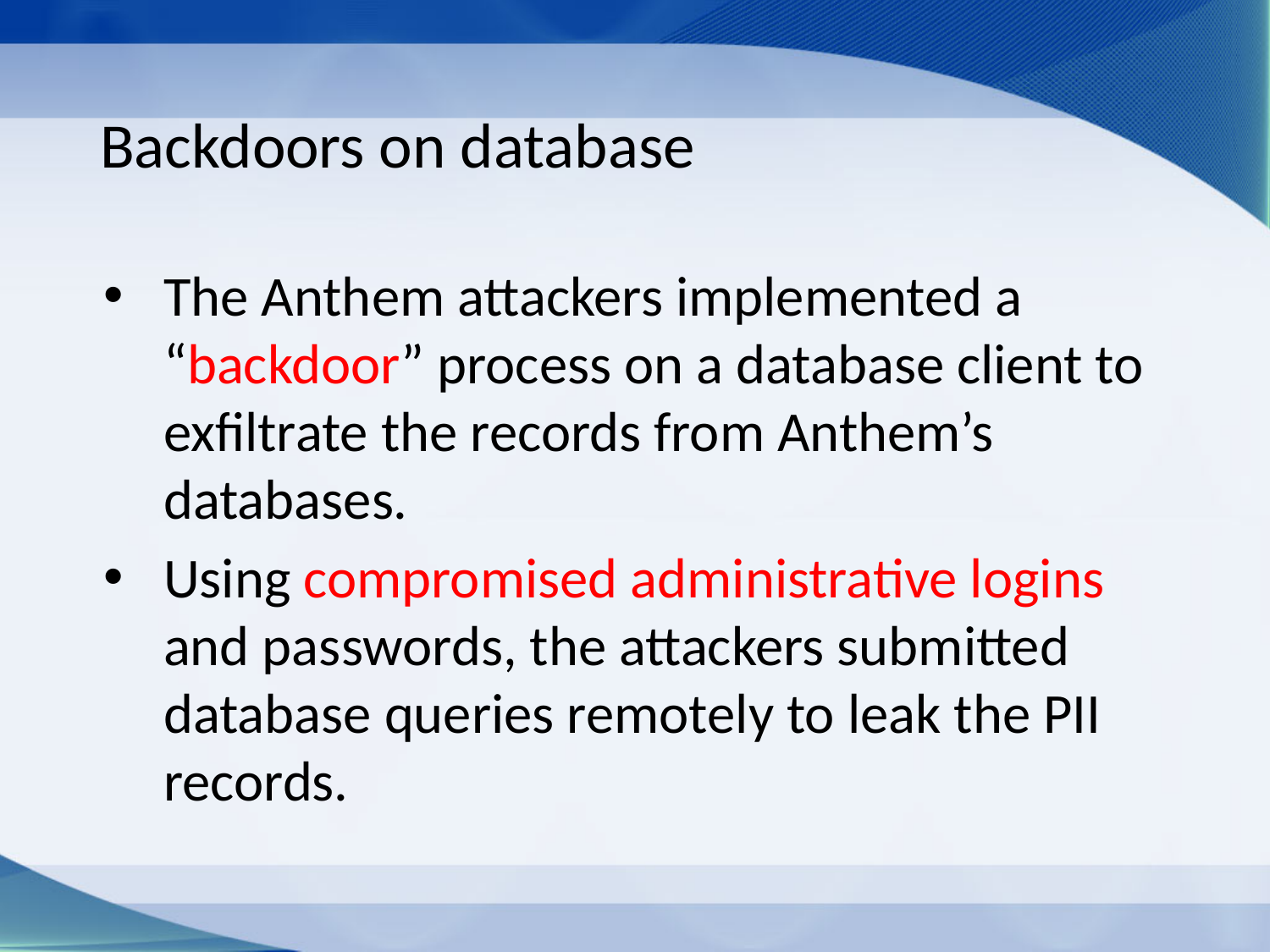

# Backdoors on database
The Anthem attackers implemented a “backdoor” process on a database client to exfiltrate the records from Anthem’s databases.
Using compromised administrative logins and passwords, the attackers submitted database queries remotely to leak the PII records.